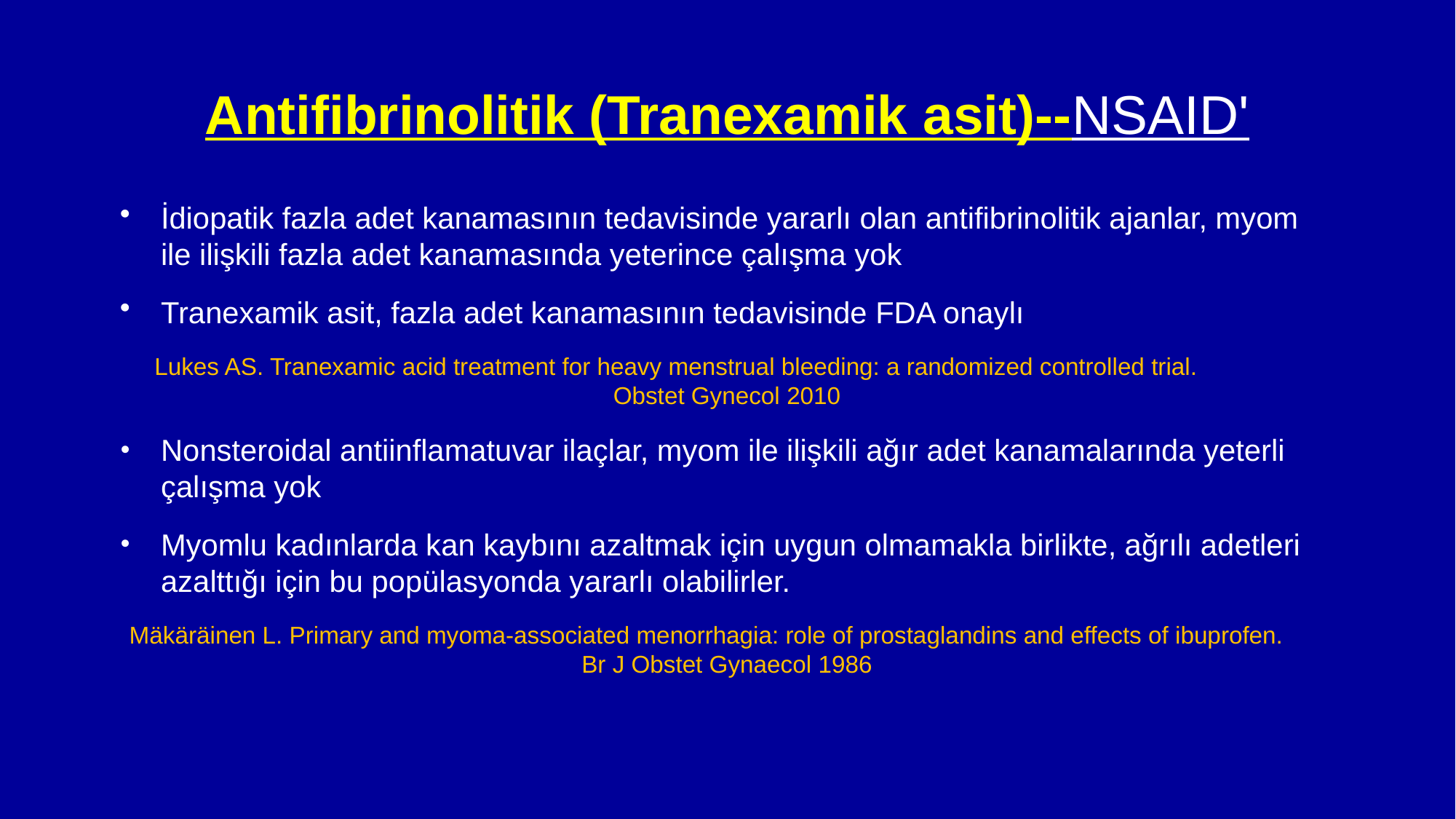

# Antifibrinolitik (Tranexamik asit)--NSAID'
İdiopatik fazla adet kanamasının tedavisinde yararlı olan antifibrinolitik ajanlar, myom ile ilişkili fazla adet kanamasında yeterince çalışma yok
Tranexamik asit, fazla adet kanamasının tedavisinde FDA onaylı
Lukes AS. Tranexamic acid treatment for heavy menstrual bleeding: a randomized controlled trial.                Obstet Gynecol 2010
Nonsteroidal antiinflamatuvar ilaçlar, myom ile ilişkili ağır adet kanamalarında yeterli çalışma yok
Myomlu kadınlarda kan kaybını azaltmak için uygun olmamakla birlikte, ağrılı adetleri azalttığı için bu popülasyonda yararlı olabilirler.
Mäkäräinen L. Primary and myoma-associated menorrhagia: role of prostaglandins and effects of ibuprofen.       Br J Obstet Gynaecol 1986